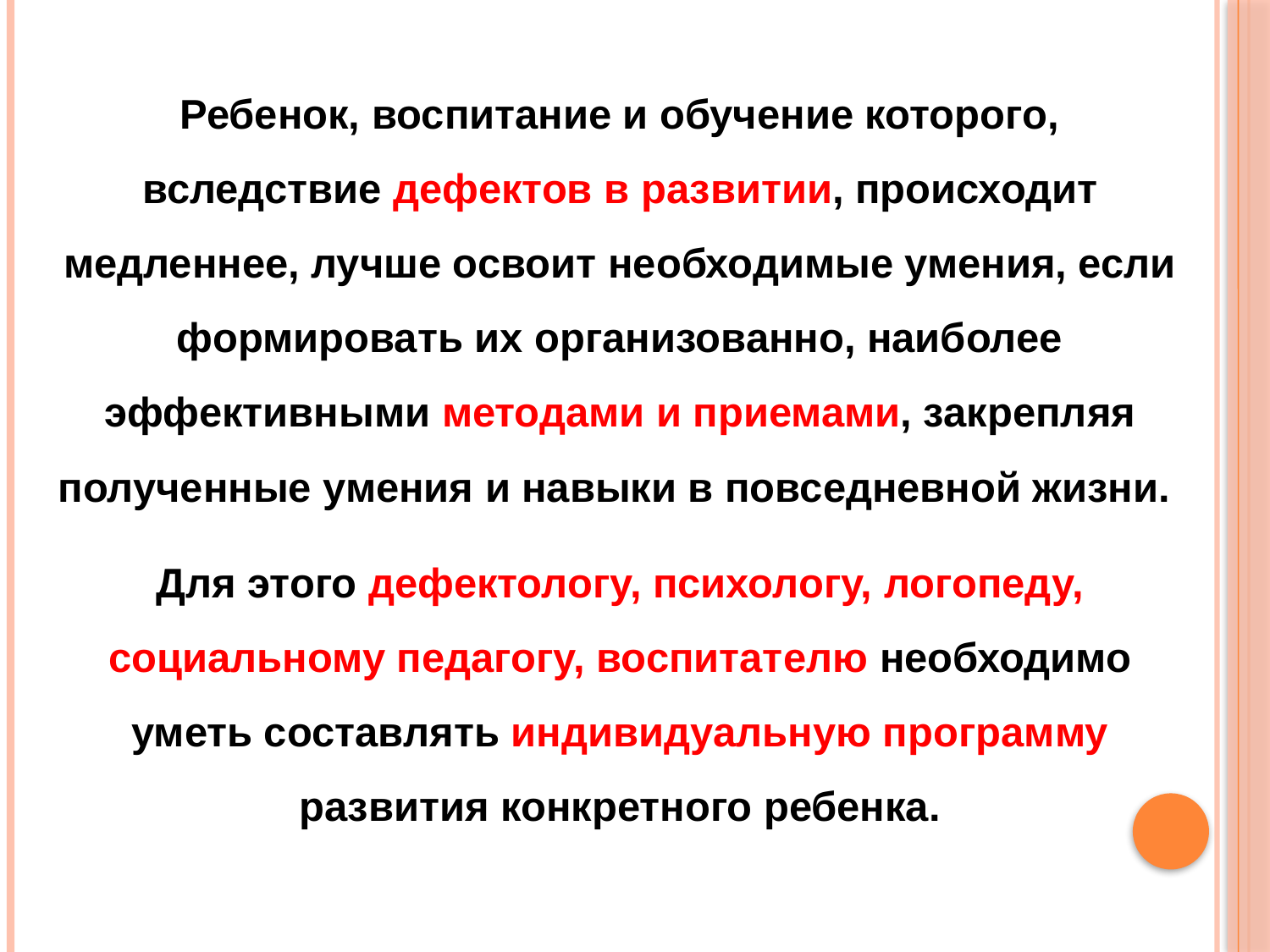

Ребенок, воспитание и обучение которого, вследствие дефектов в развитии, происходит медленнее, лучше освоит необходимые умения, если формировать их организованно, наиболее эффективными методами и приемами, закрепляя полученные умения и навыки в повседневной жизни.
Для этого дефектологу, психологу, логопеду, социальному педагогу, воспитателю необходимо уметь составлять индивидуальную программу развития конкретного ребенка.